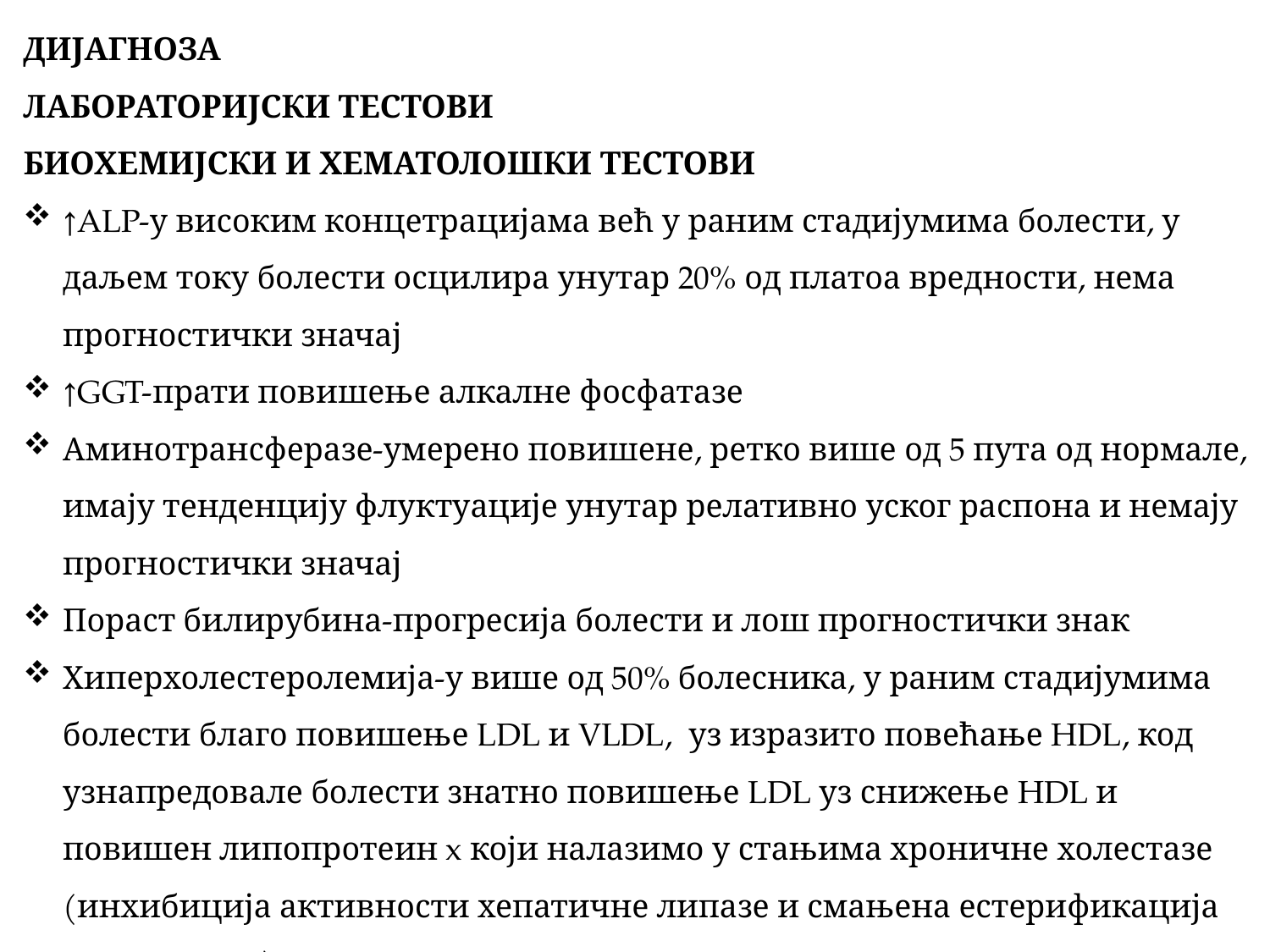

ДИЈАГНОЗА
ЛАБОРАТОРИЈСКИ ТЕСТОВИ
БИОХЕМИЈСКИ И ХЕМАТОЛОШКИ ТЕСТОВИ
↑ALP-у високим концетрацијама већ у раним стадијумима болести, у даљем току болести осцилира унутар 20% од платоа вредности, нема прогностички значај
↑GGT-прати повишење алкалне фосфатазе
Аминотрансферазе-умерено повишене, ретко више од 5 пута од нормале, имају тенденцију флуктуације унутар релативно уског распона и немају прогностички значај
Пораст билирубина-прогресија болести и лош прогностички знак
Хиперхолестеролемија-у више од 50% болесника, у раним стадијумима болести благо повишење LDL и VLDL,  уз изразито повећање HDL, код узнапредовале болести знатно повишење LDL уз снижење HDL и повишен липопротеин x који налазимо у стањима хроничне холестазе (инхибиција активности хепатичне липазе и смањена естерификација холестерола)